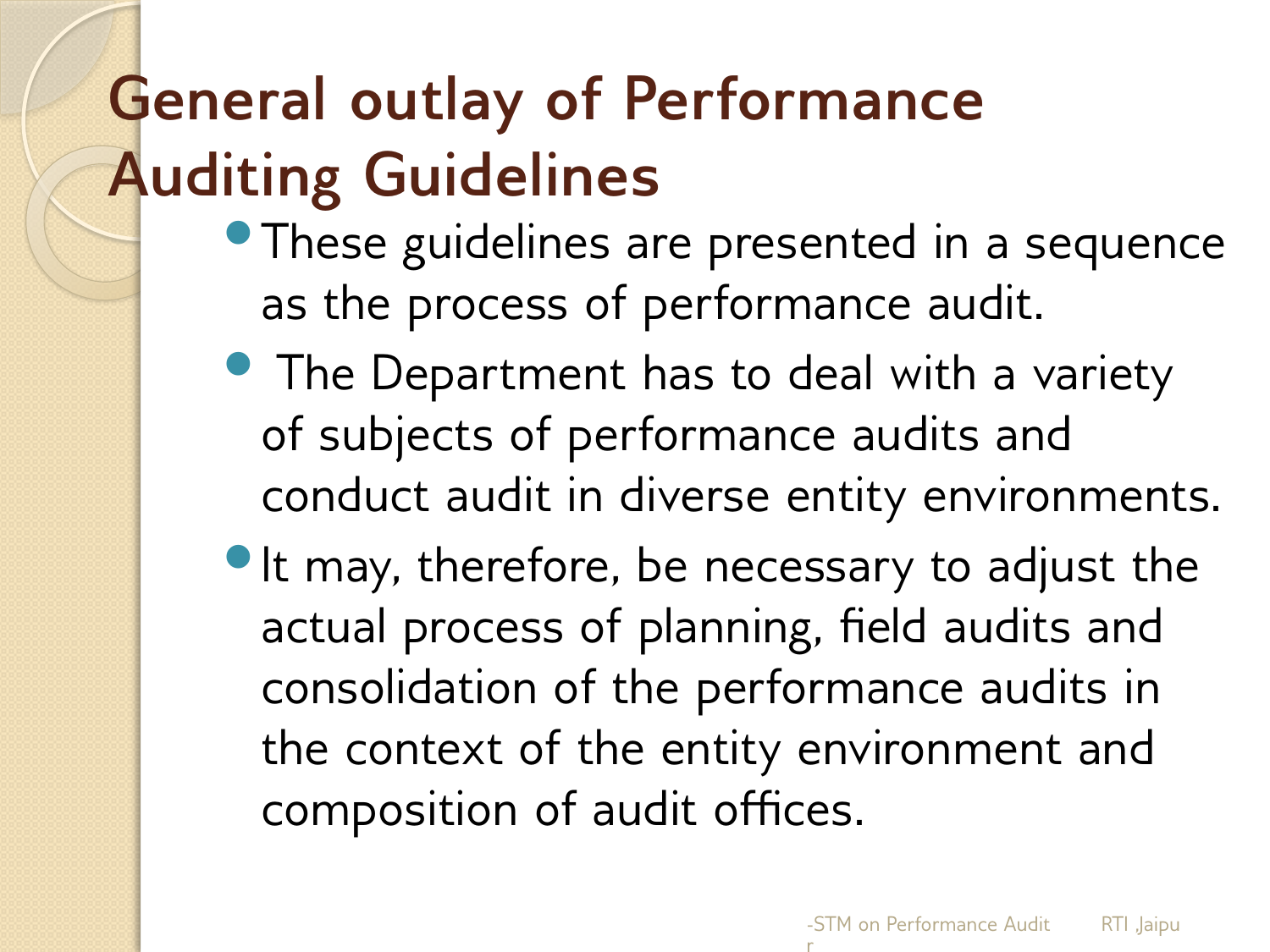

# General outlay of Performance Auditing Guidelines
These guidelines are presented in a sequence as the process of performance audit.
 The Department has to deal with a variety of subjects of performance audits and conduct audit in diverse entity environments.
It may, therefore, be necessary to adjust the actual process of planning, field audits and consolidation of the performance audits in the context of the entity environment and composition of audit offices.

-STM on Performance Audit        RTI ,Jaipur